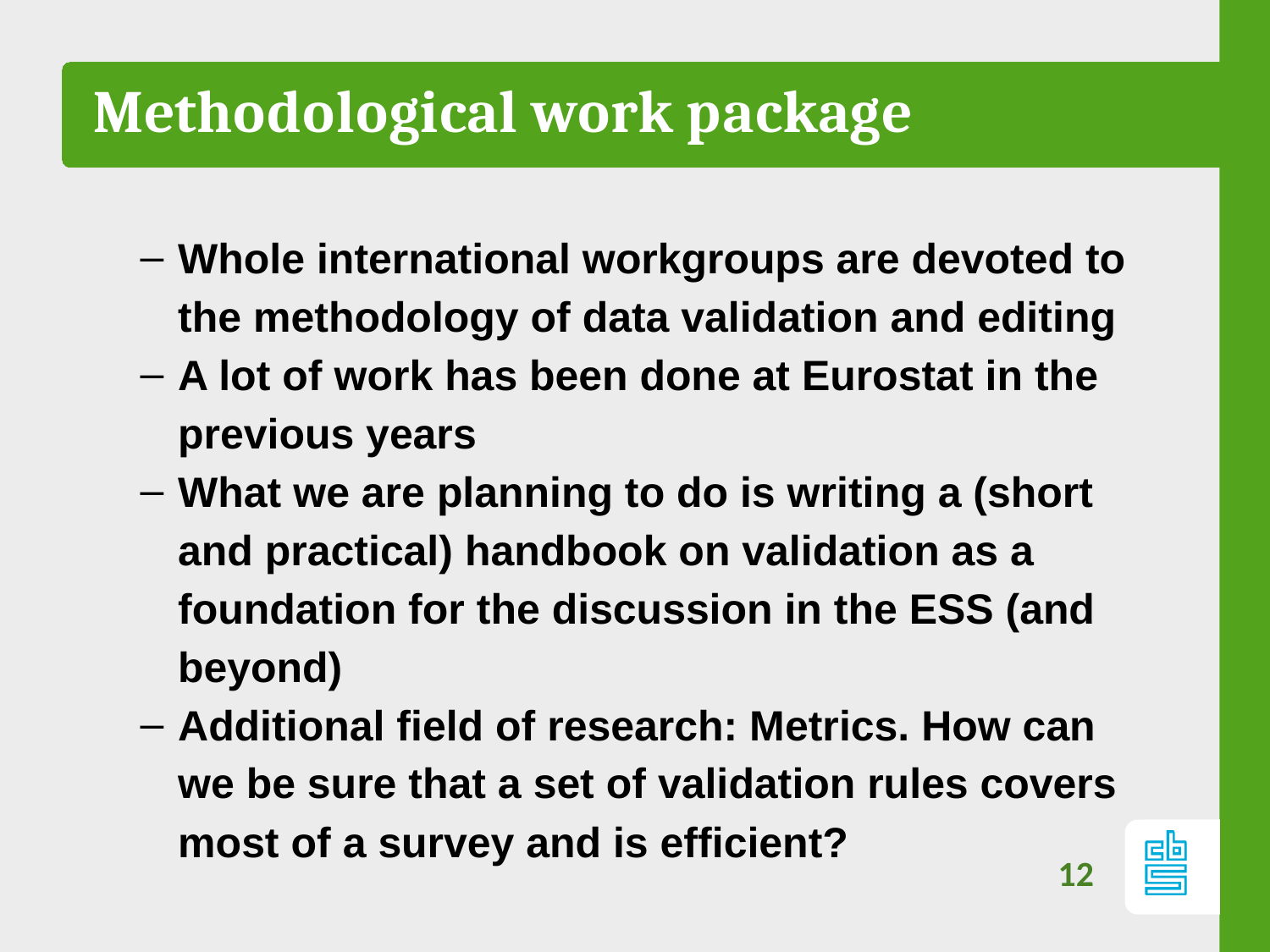

Methodological work package
Whole international workgroups are devoted to the methodology of data validation and editing
A lot of work has been done at Eurostat in the previous years
What we are planning to do is writing a (short and practical) handbook on validation as a foundation for the discussion in the ESS (and beyond)
Additional field of research: Metrics. How can we be sure that a set of validation rules covers most of a survey and is efficient?
12